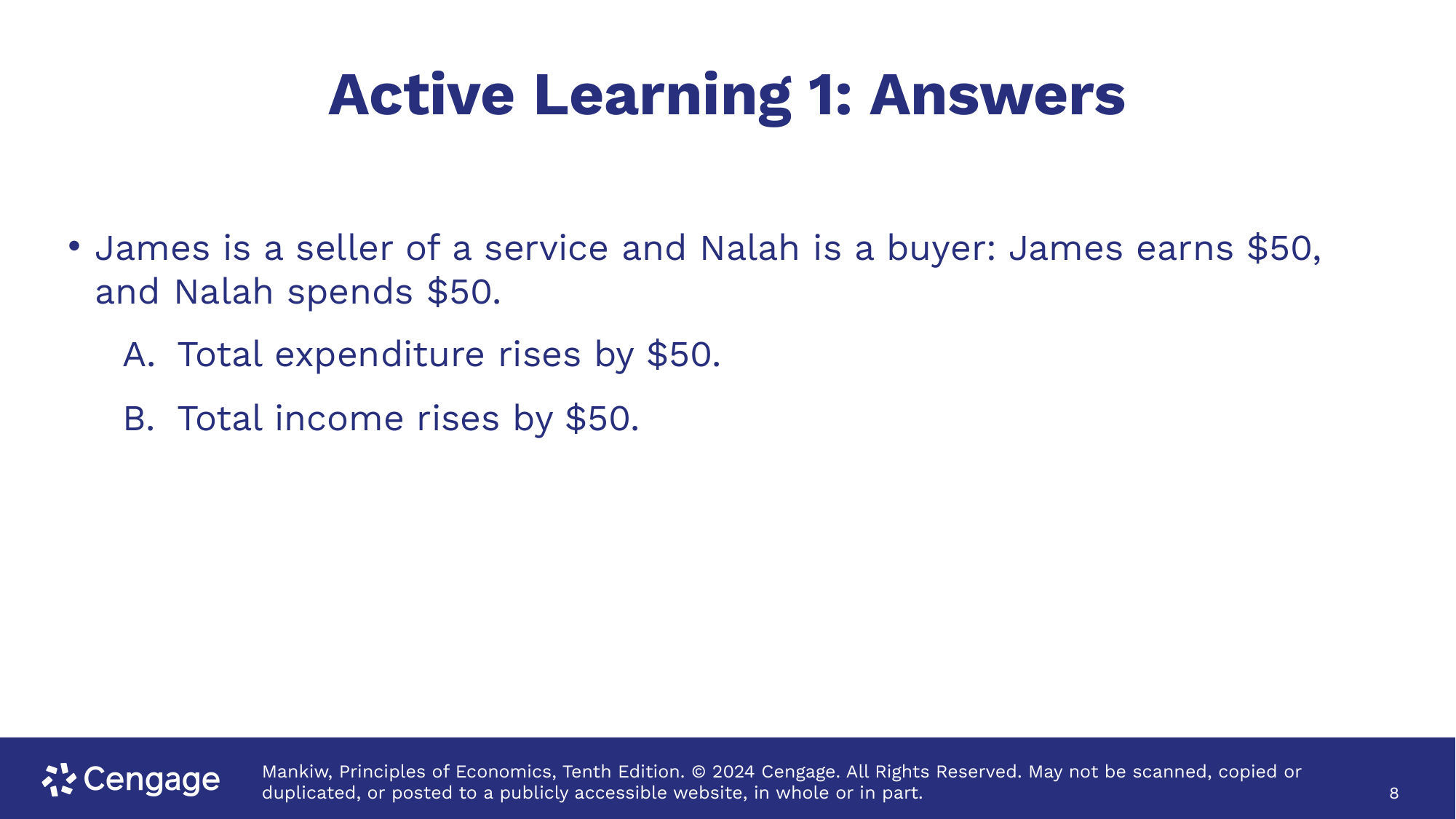

# Active Learning 1: Answers
James is a seller of a service and Nalah is a buyer: James earns $50, and Nalah spends $50.
Total expenditure rises by $50.
Total income rises by $50.